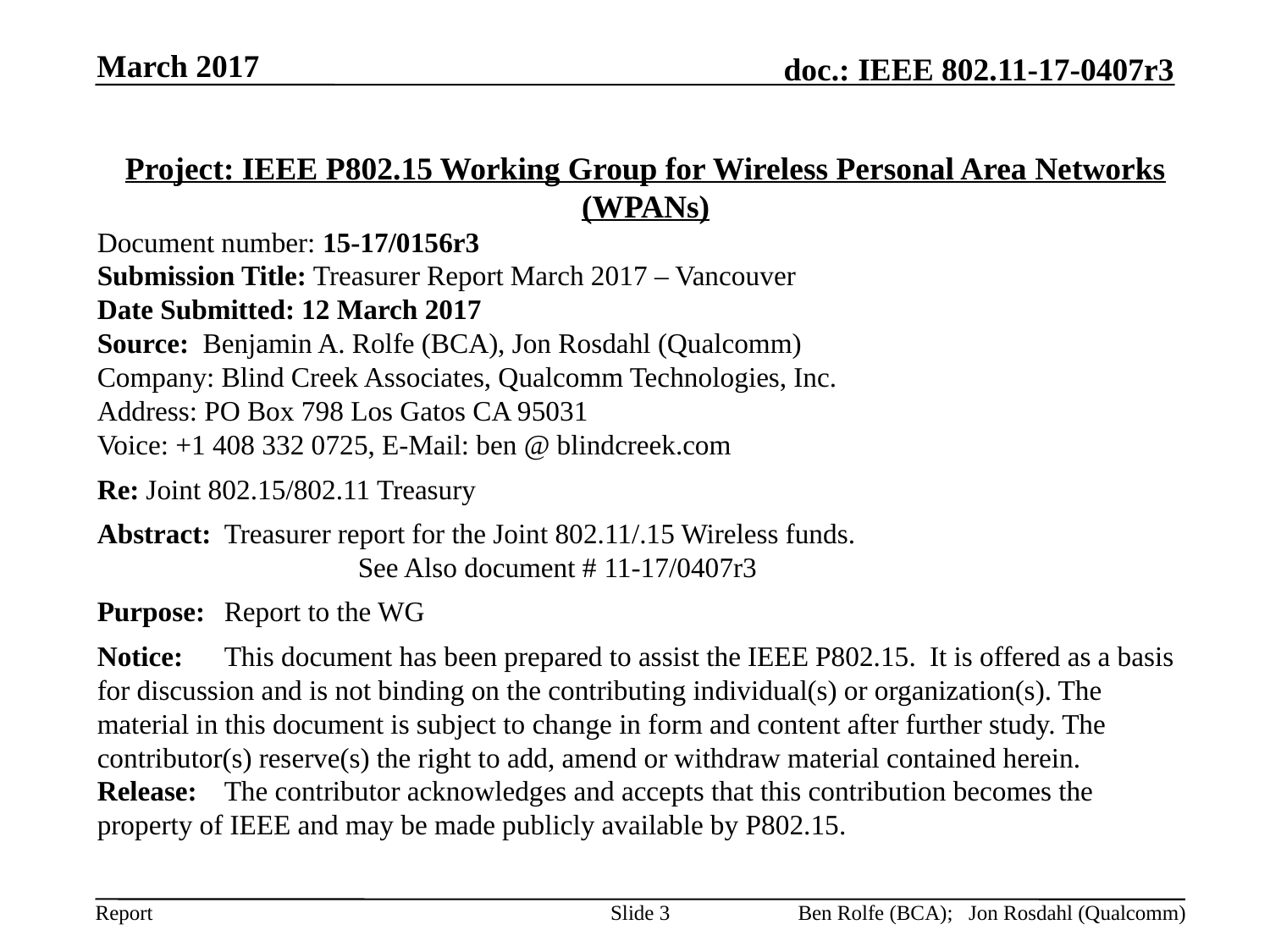

March 2017
Project: IEEE P802.15 Working Group for Wireless Personal Area Networks (WPANs)
Document number: 15-17/0156r3
Submission Title: Treasurer Report March 2017 – Vancouver
Date Submitted: 12 March 2017
Source:  Benjamin A. Rolfe (BCA), Jon Rosdahl (Qualcomm)
Company: Blind Creek Associates, Qualcomm Technologies, Inc.
Address: PO Box 798 Los Gatos CA 95031
Voice: +1 408 332 0725, E-Mail: ben @ blindcreek.com
Re: Joint 802.15/802.11 Treasury
Abstract:	Treasurer report for the Joint 802.11/.15 Wireless funds.
		 See Also document # 11-17/0407r3
Purpose:	Report to the WG
Notice:	This document has been prepared to assist the IEEE P802.15.  It is offered as a basis for discussion and is not binding on the contributing individual(s) or organization(s). The material in this document is subject to change in form and content after further study. The contributor(s) reserve(s) the right to add, amend or withdraw material contained herein.
Release:	The contributor acknowledges and accepts that this contribution becomes the property of IEEE and may be made publicly available by P802.15.
Slide 3
Ben Rolfe (BCA);   Jon Rosdahl (Qualcomm)